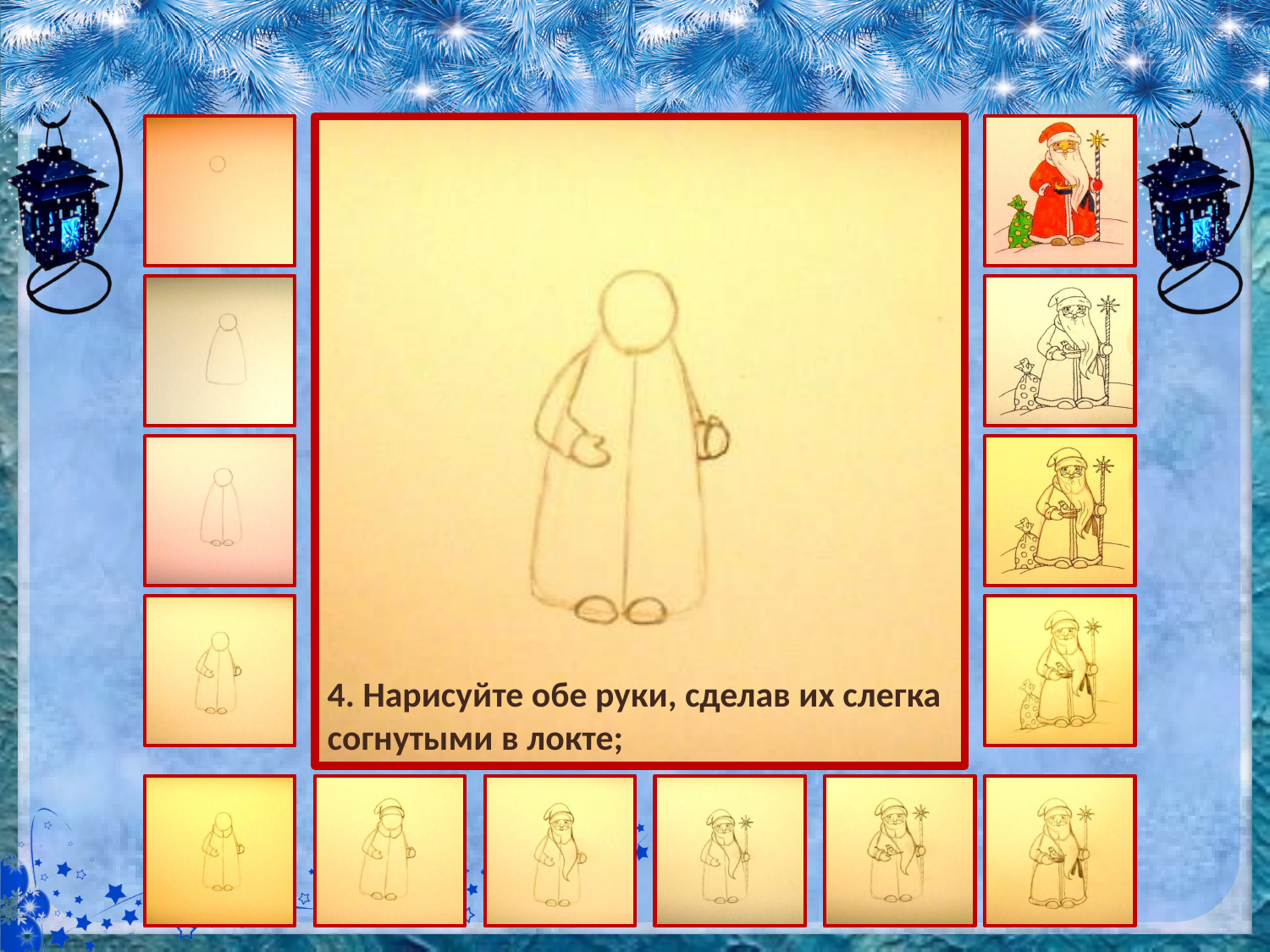

4. Нарисуйте обе руки, сделав их слегка согнутыми в локте;